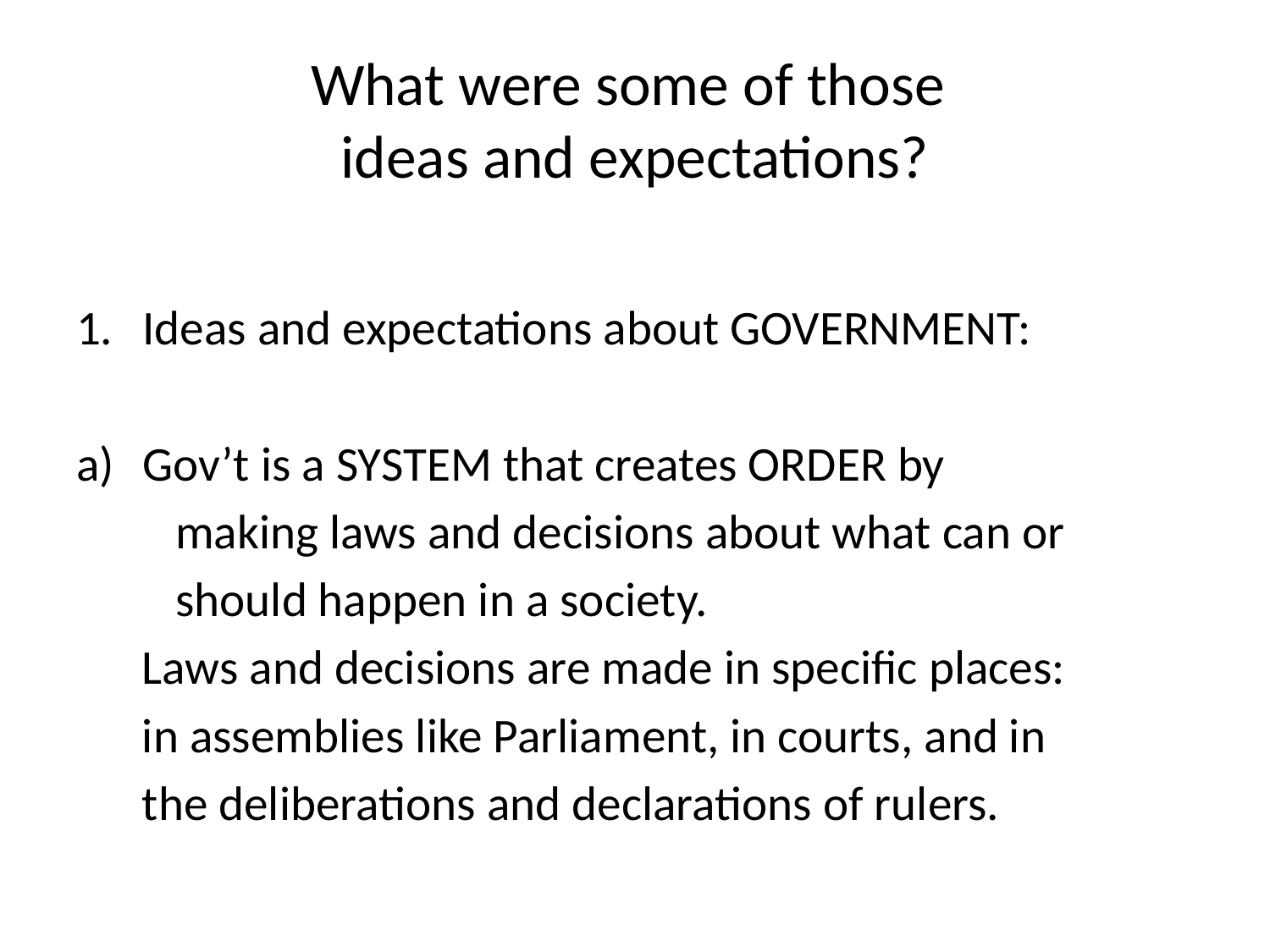

# What were some of those ideas and expectations?

Ideas and expectations about GOVERNMENT:

Gov’t is a SYSTEM that creates ORDER by
         making laws and decisions about what can or
         should happen in a society.
      Laws and decisions are made in specific places:
      in assemblies like Parliament, in courts, and in
      the deliberations and declarations of rulers.